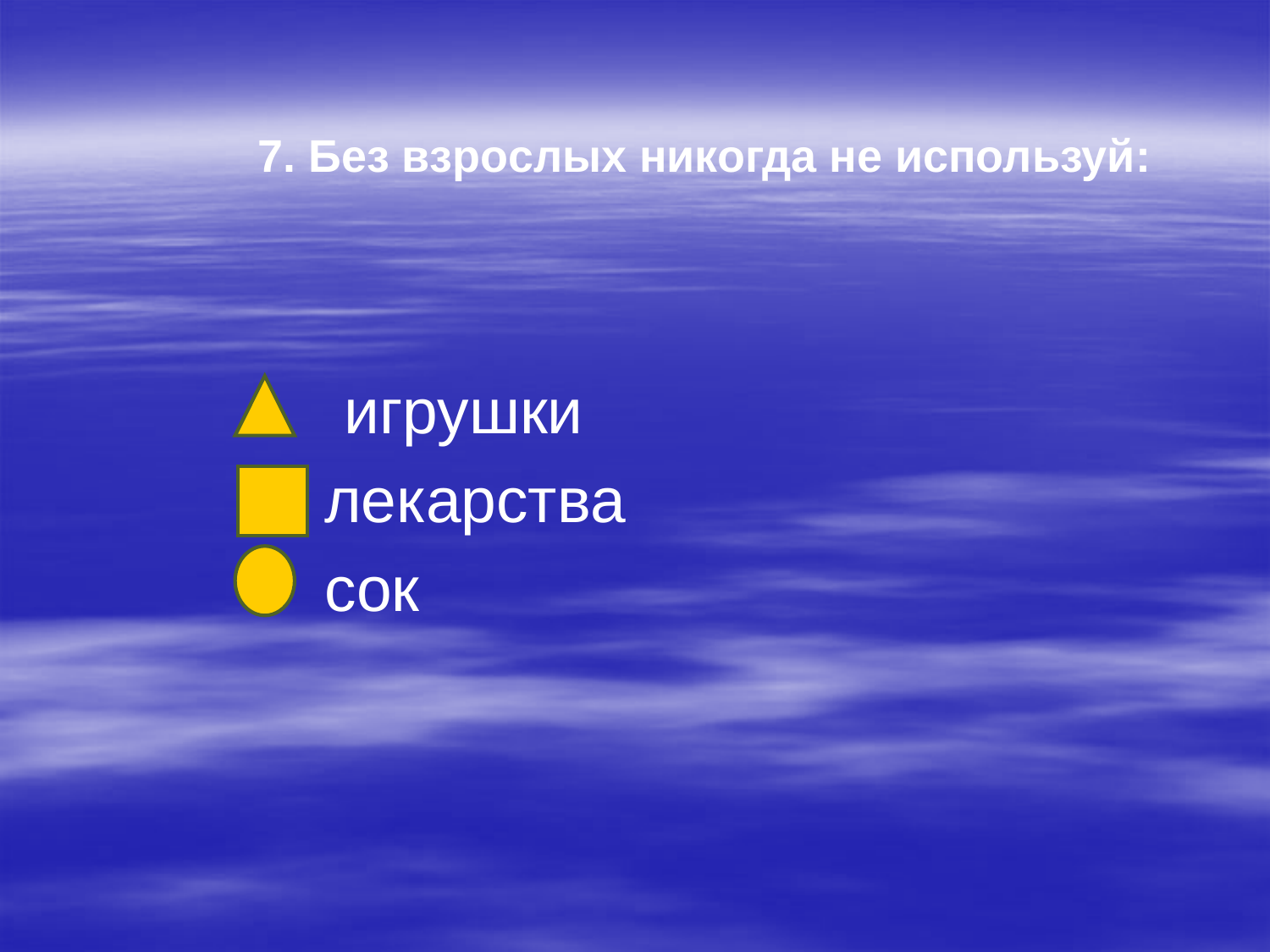

7. Без взрослых никогда не используй:
         игрушки
       лекарства
       сок